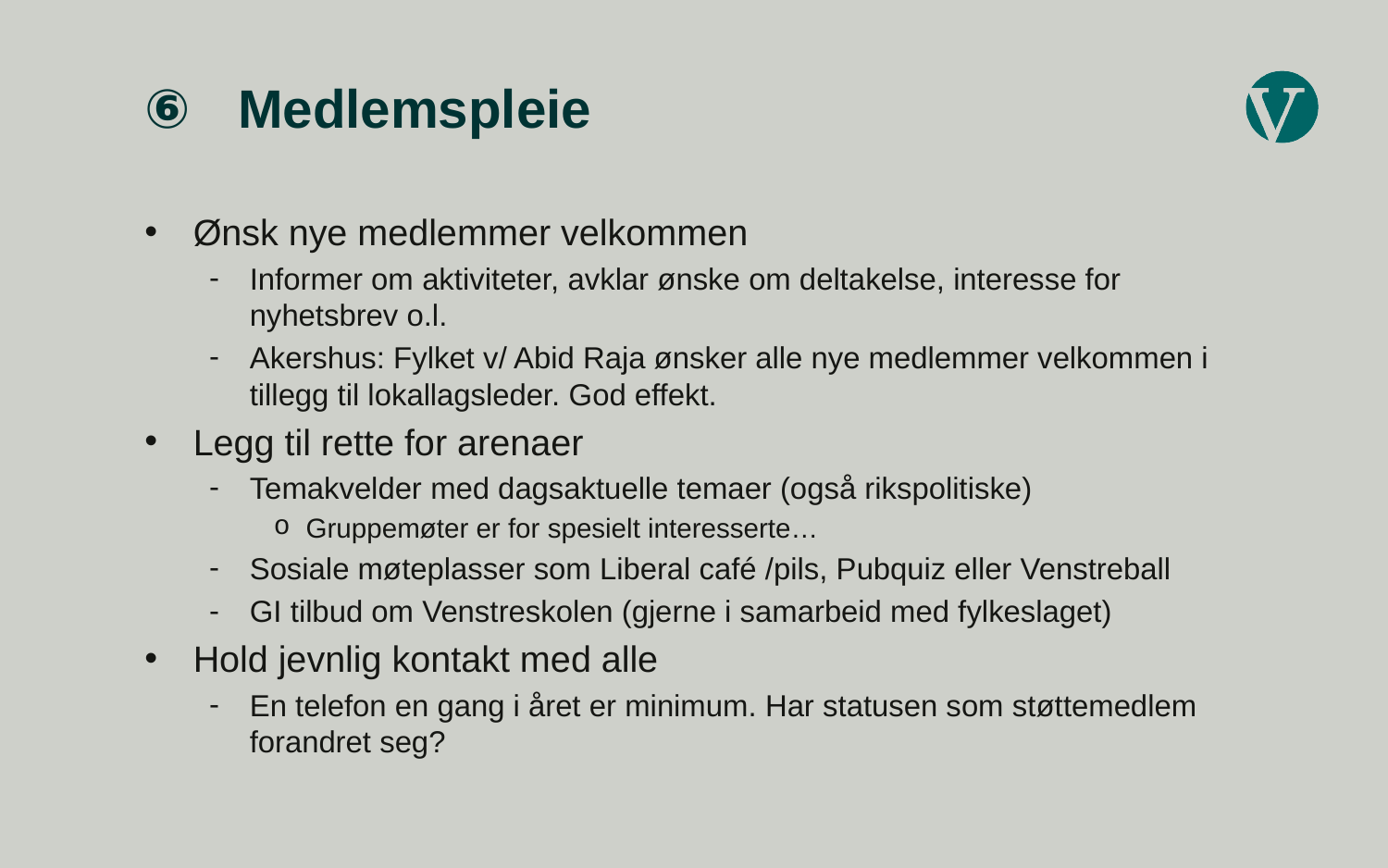

# Medlemspleie
Ønsk nye medlemmer velkommen
Informer om aktiviteter, avklar ønske om deltakelse, interesse for nyhetsbrev o.l.
Akershus: Fylket v/ Abid Raja ønsker alle nye medlemmer velkommen i tillegg til lokallagsleder. God effekt.
Legg til rette for arenaer
Temakvelder med dagsaktuelle temaer (også rikspolitiske)
Gruppemøter er for spesielt interesserte…
Sosiale møteplasser som Liberal café /pils, Pubquiz eller Venstreball
GI tilbud om Venstreskolen (gjerne i samarbeid med fylkeslaget)
Hold jevnlig kontakt med alle
En telefon en gang i året er minimum. Har statusen som støttemedlem forandret seg?